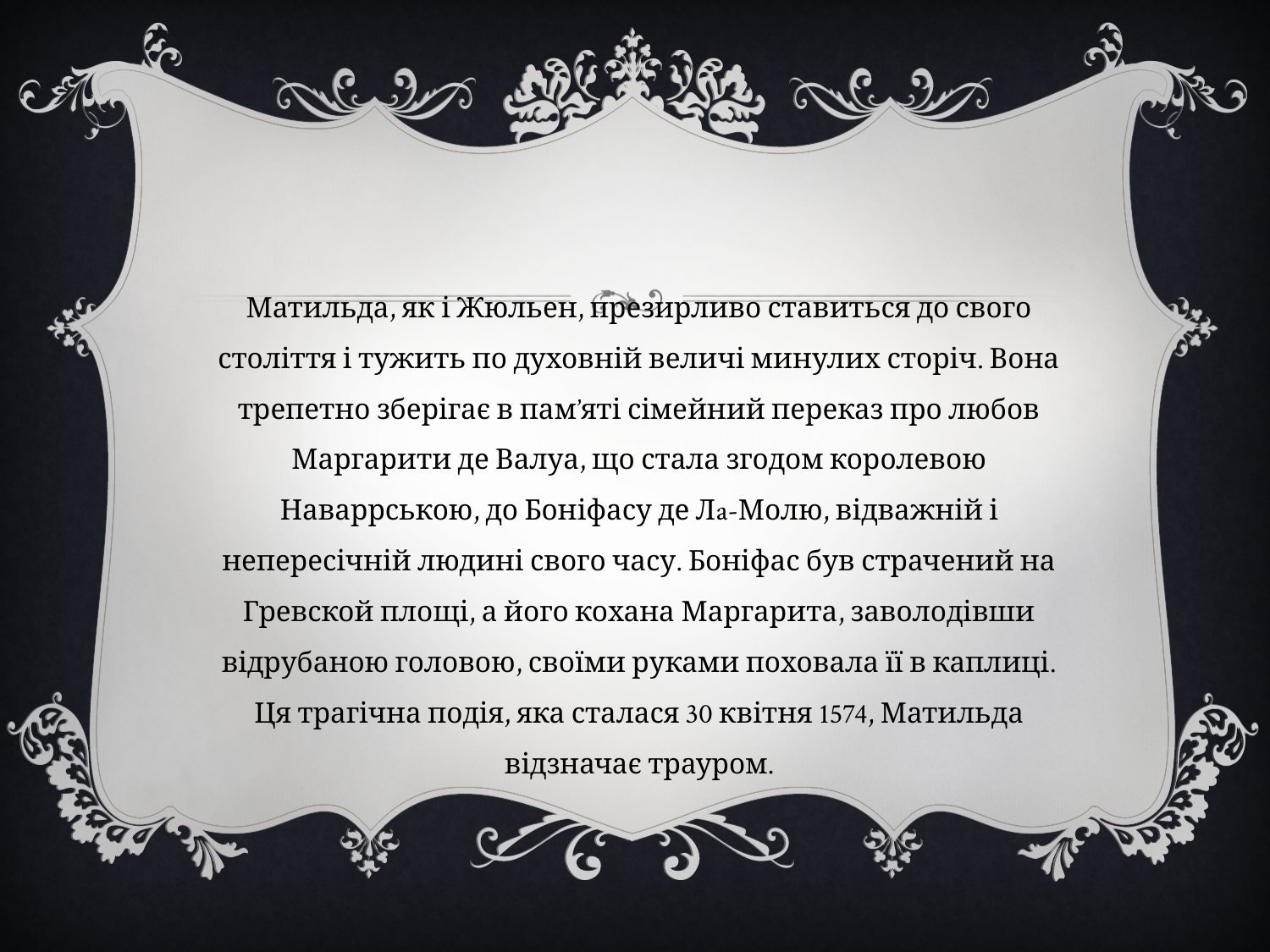

#
Матильда, як і Жюльен, презирливо ставиться до свого століття і тужить по духовній величі минулих сторіч. Вона трепетно ​​зберігає в пам’яті сімейний переказ про любов Маргарити де Валуа, що стала згодом королевою Наваррською, до Боніфасу де Лa-Молю, відважній і непересічній людині свого часу. Боніфас був страчений на Гревской площі, а його кохана Маргарита, заволодівши відрубаною головою, своїми руками поховала її в каплиці. Ця трагічна подія, яка сталася 30 квітня 1574, Матильда відзначає трауром.